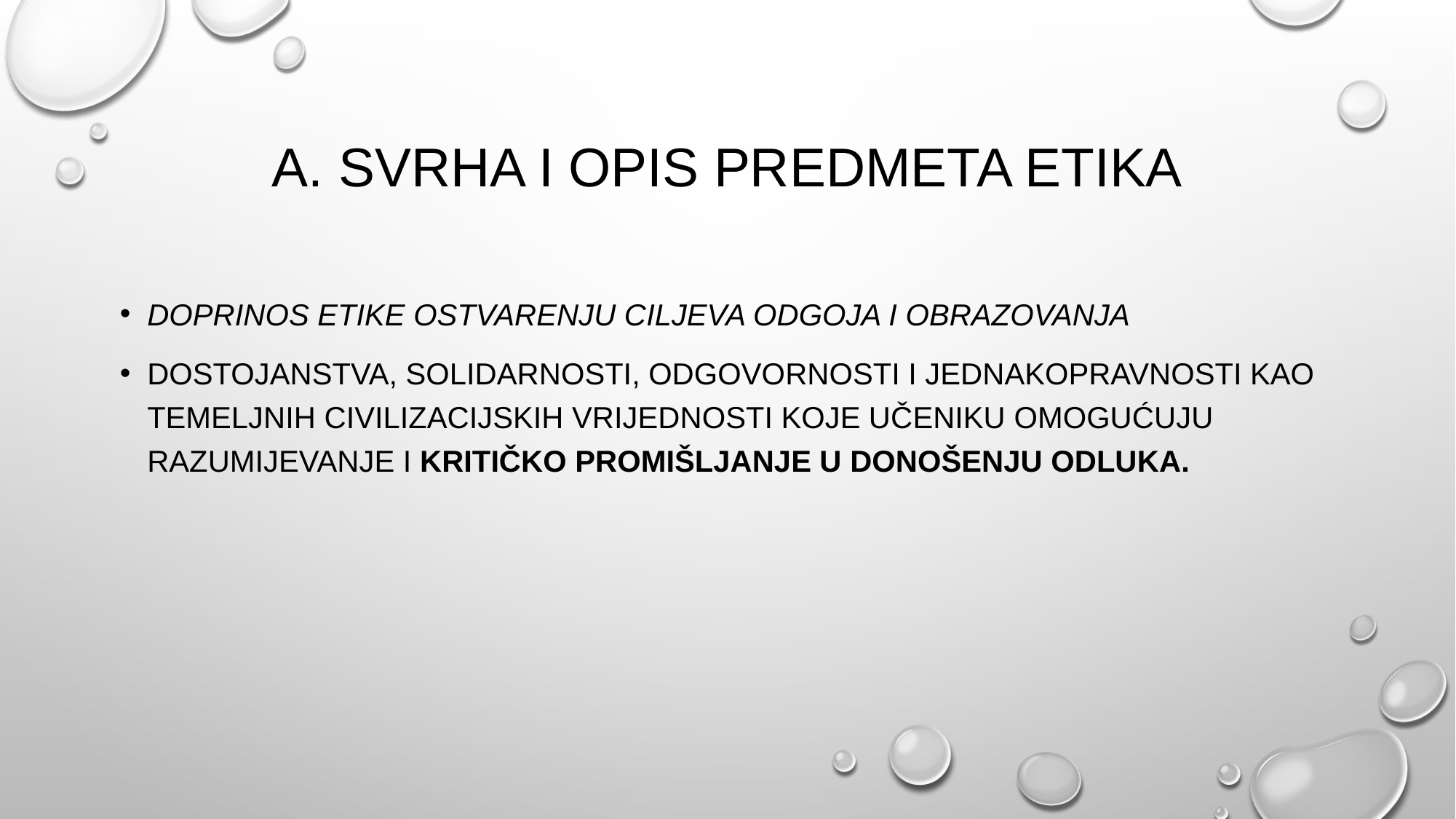

# A. SVRHA I OPIS PREDMETA ETIKA
Doprinos Etike ostvarenju ciljeva odgoja i obrazovanja
DOStojanstva, solidarnosti, odgovornosti i jednakopravnosti kao temeljnih civilizacijskih vrijednosti koje učeniku omogućuju razumijevanje i kritičko promišljanje u donošenju odluka.